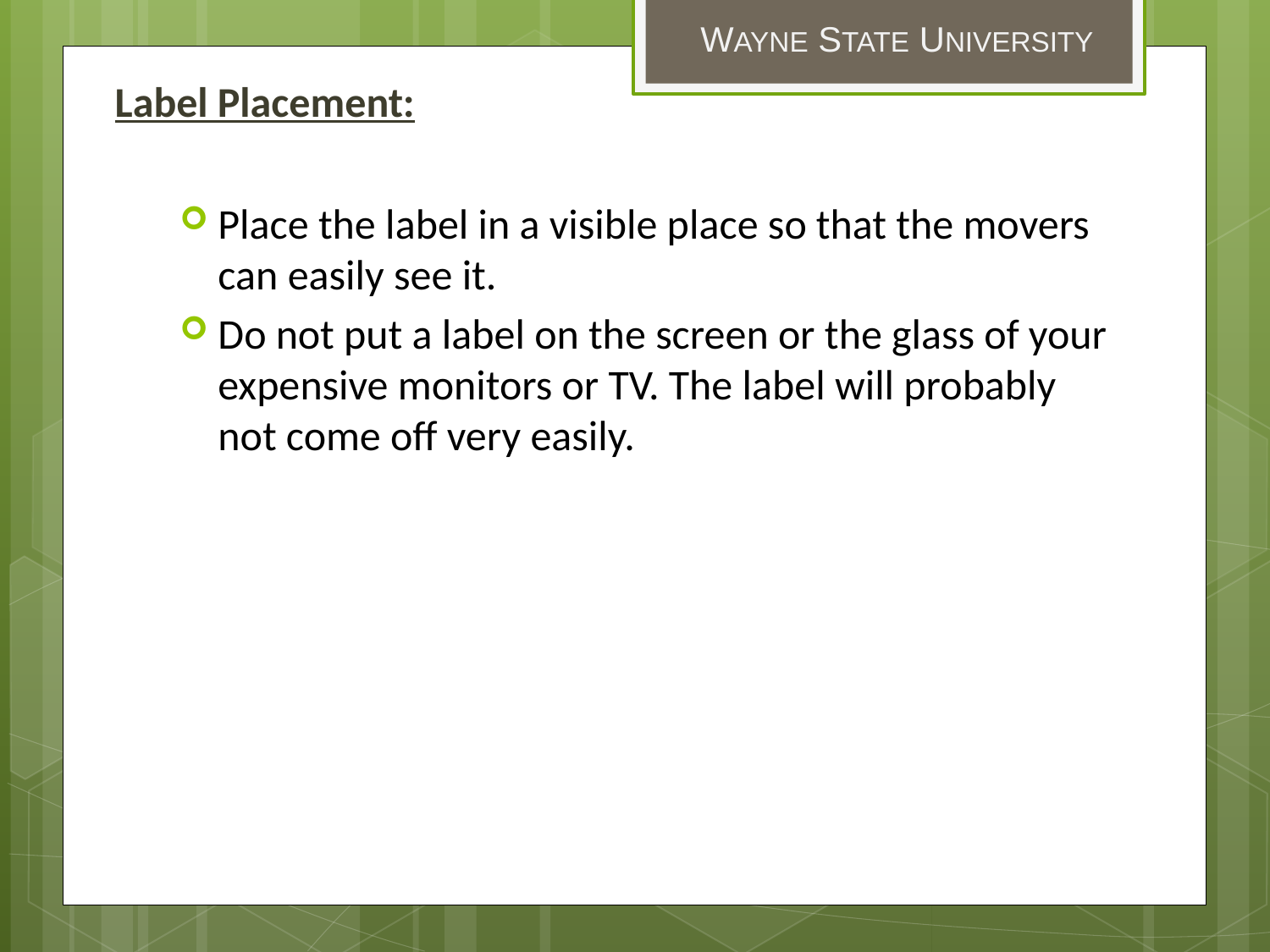

WAYNE STATE UNIVERSITY
Label Placement:

Place the label in a visible place so that the movers can easily see it.
Do not put a label on the screen or the glass of your expensive monitors or TV. The label will probably not come off very easily.